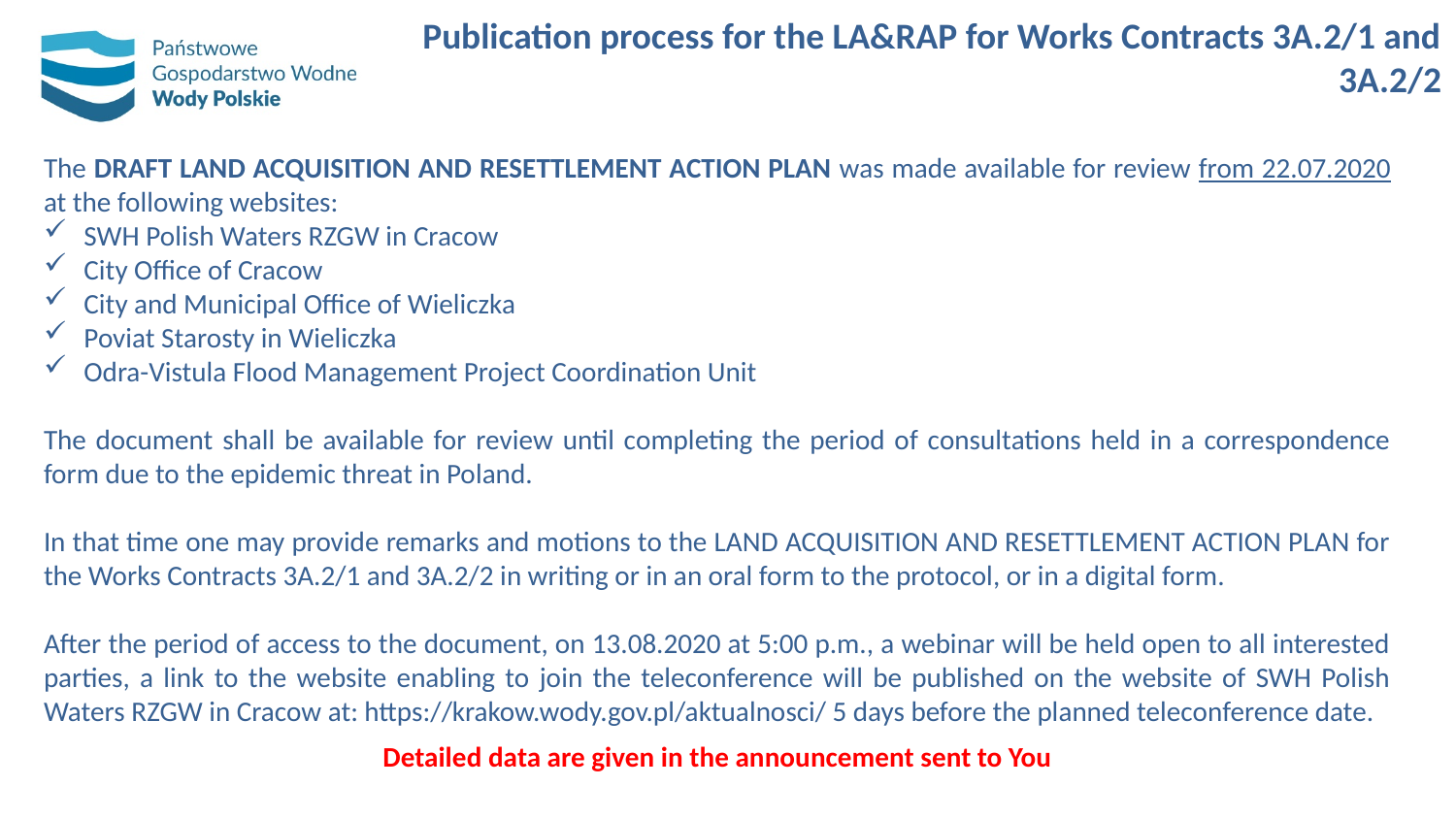

# Publication process for the LA&RAP for Works Contracts 3A.2/1 and 3A.2/2
The DRAFT LAND ACQUISITION AND RESETTLEMENT ACTION PLAN was made available for review from 22.07.2020 at the following websites:
SWH Polish Waters RZGW in Cracow
City Office of Cracow
City and Municipal Office of Wieliczka
Poviat Starosty in Wieliczka
Odra-Vistula Flood Management Project Coordination Unit

The document shall be available for review until completing the period of consultations held in a correspondence form due to the epidemic threat in Poland.

In that time one may provide remarks and motions to the LAND ACQUISITION AND RESETTLEMENT ACTION PLAN for the Works Contracts 3A.2/1 and 3A.2/2 in writing or in an oral form to the protocol, or in a digital form.

After the period of access to the document, on 13.08.2020 at 5:00 p.m., a webinar will be held open to all interested parties, a link to the website enabling to join the teleconference will be published on the website of SWH Polish Waters RZGW in Cracow at: https://krakow.wody.gov.pl/aktualnosci/ 5 days before the planned teleconference date.
Detailed data are given in the announcement sent to You